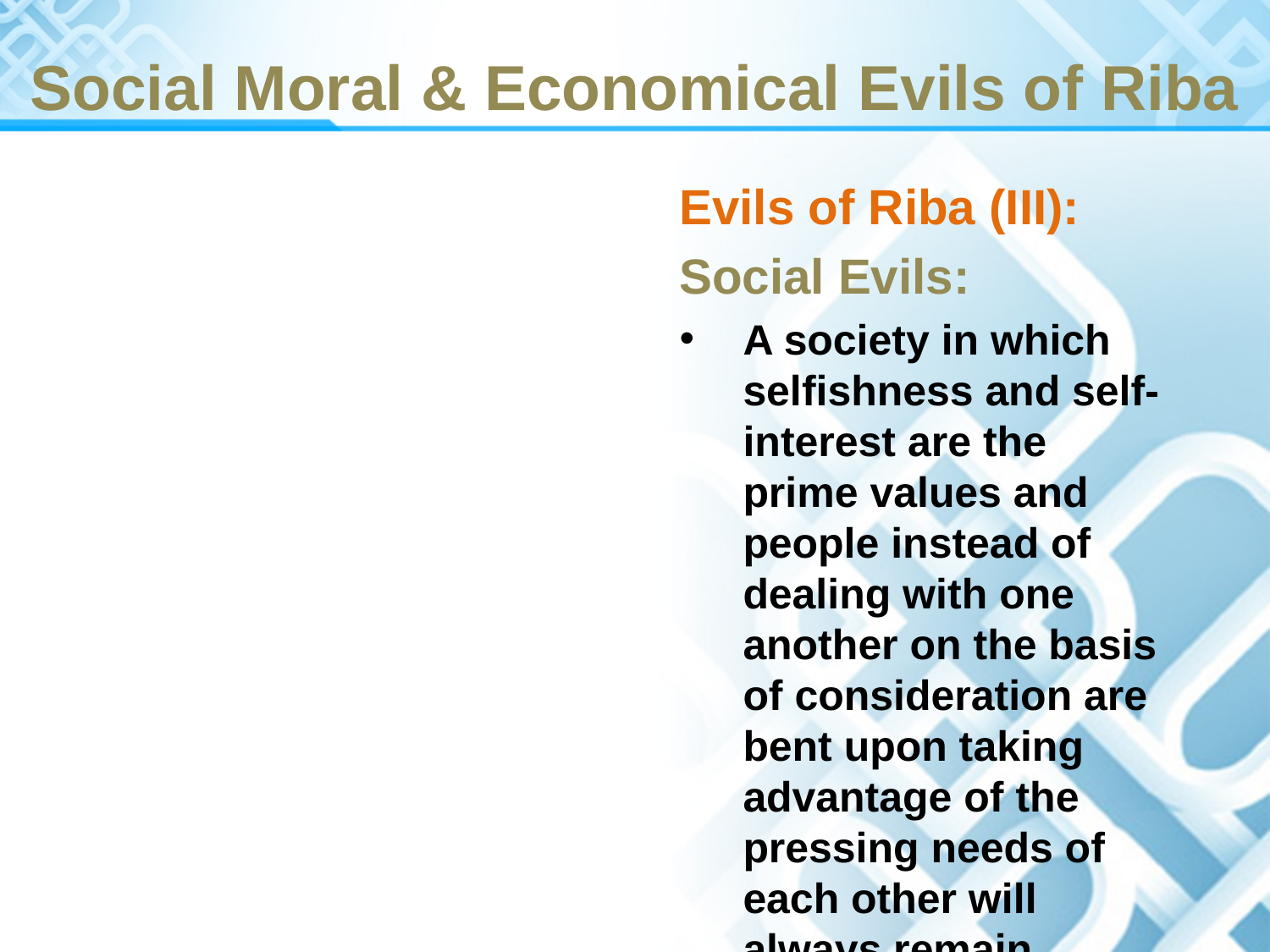

Social Moral & Economical Evils of Riba
Evils of Riba (III):
Social Evils:
A society in which selfishness and self-interest are the prime values and people instead of dealing with one another on the basis of consideration are bent upon taking advantage of the pressing needs of each other will always remain victim of disunity.